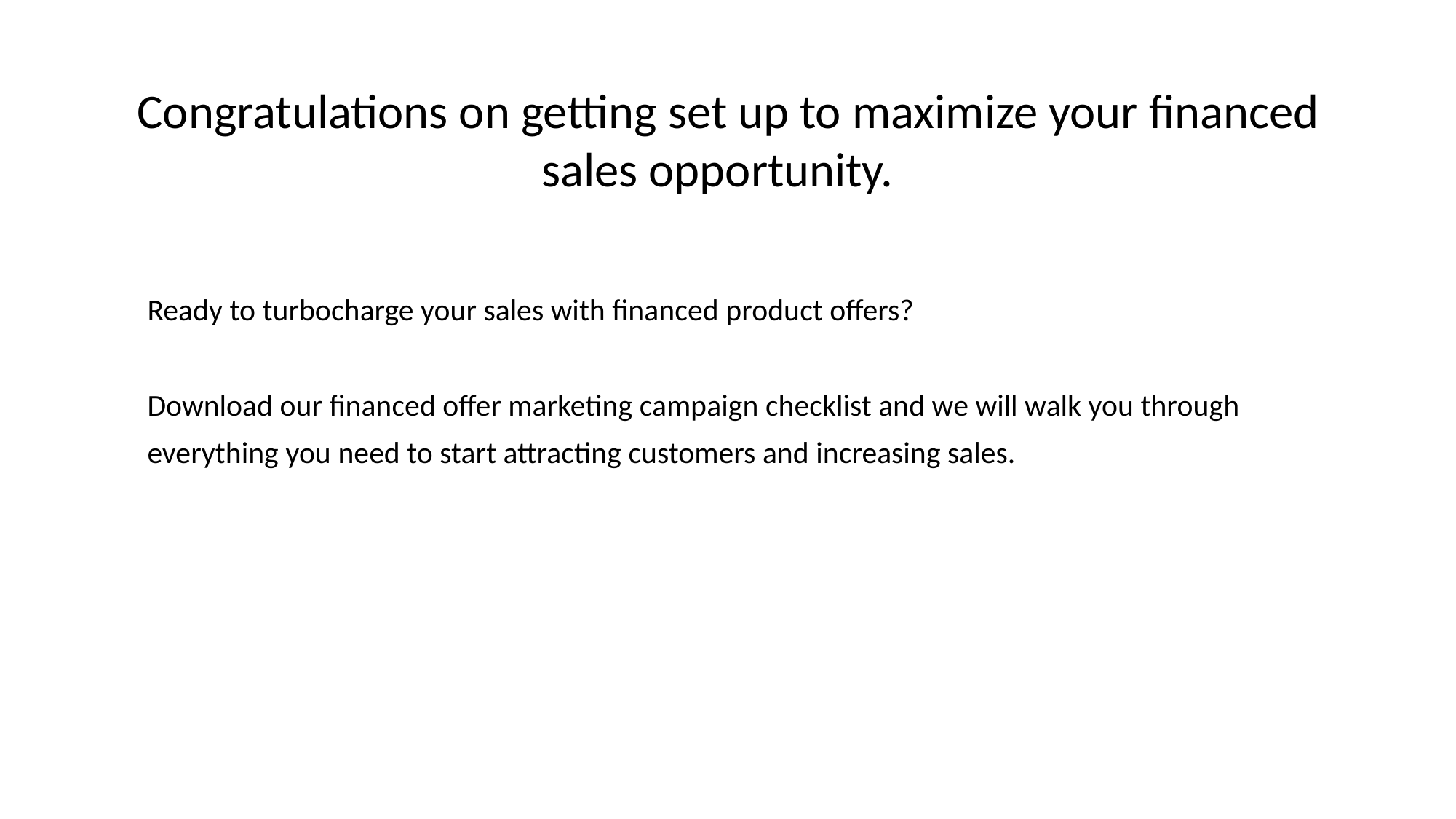

Congratulations on getting set up to maximize your financed sales opportunity.

Ready to turbocharge your sales with financed product offers?

Download our financed offer marketing campaign checklist and we will walk you through everything you need to start attracting customers and increasing sales.